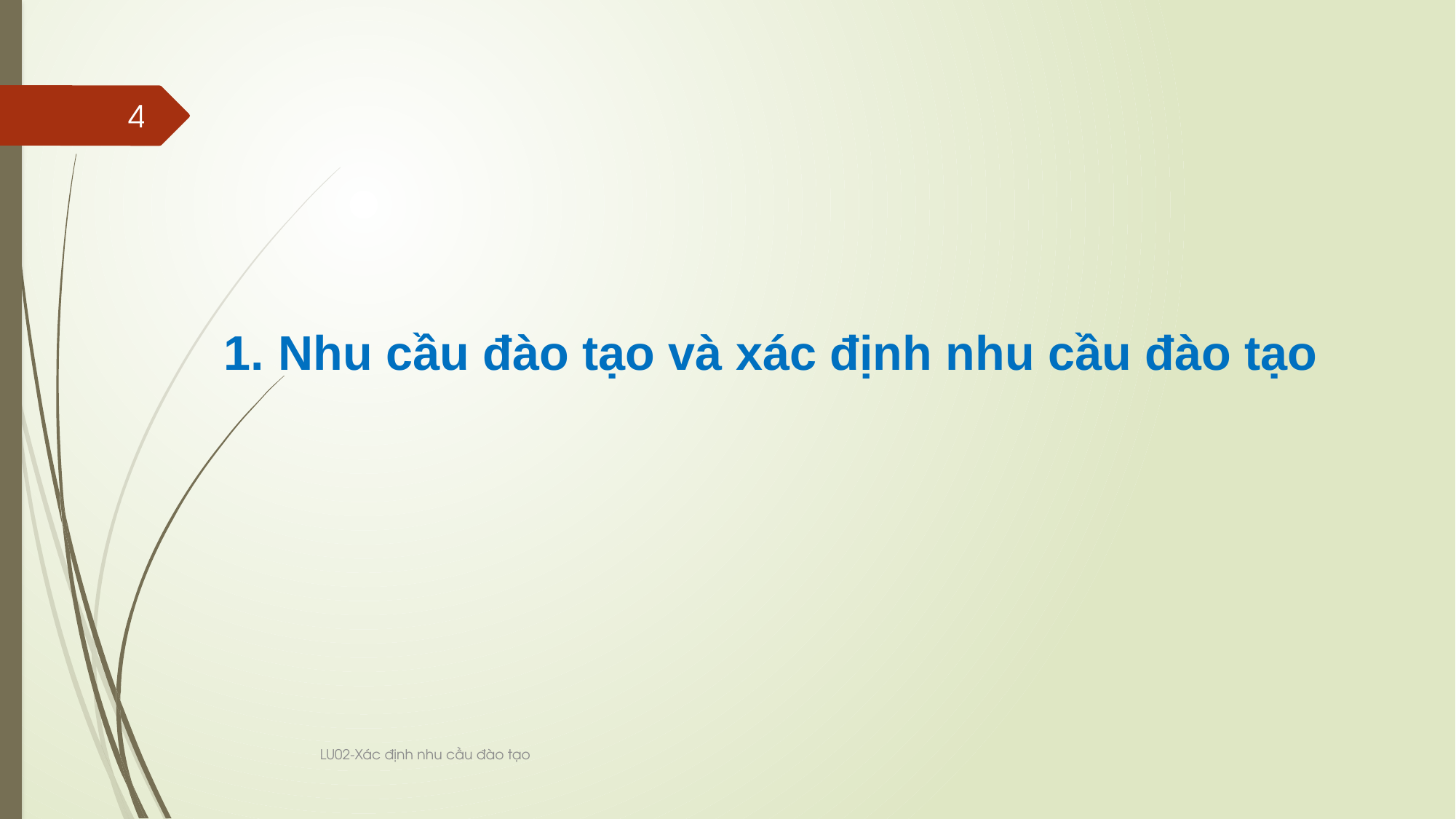

4

Nhu cầu đào tạo và xác định nhu cầu đào tạo

LU02-Xác định nhu cầu đào tạo